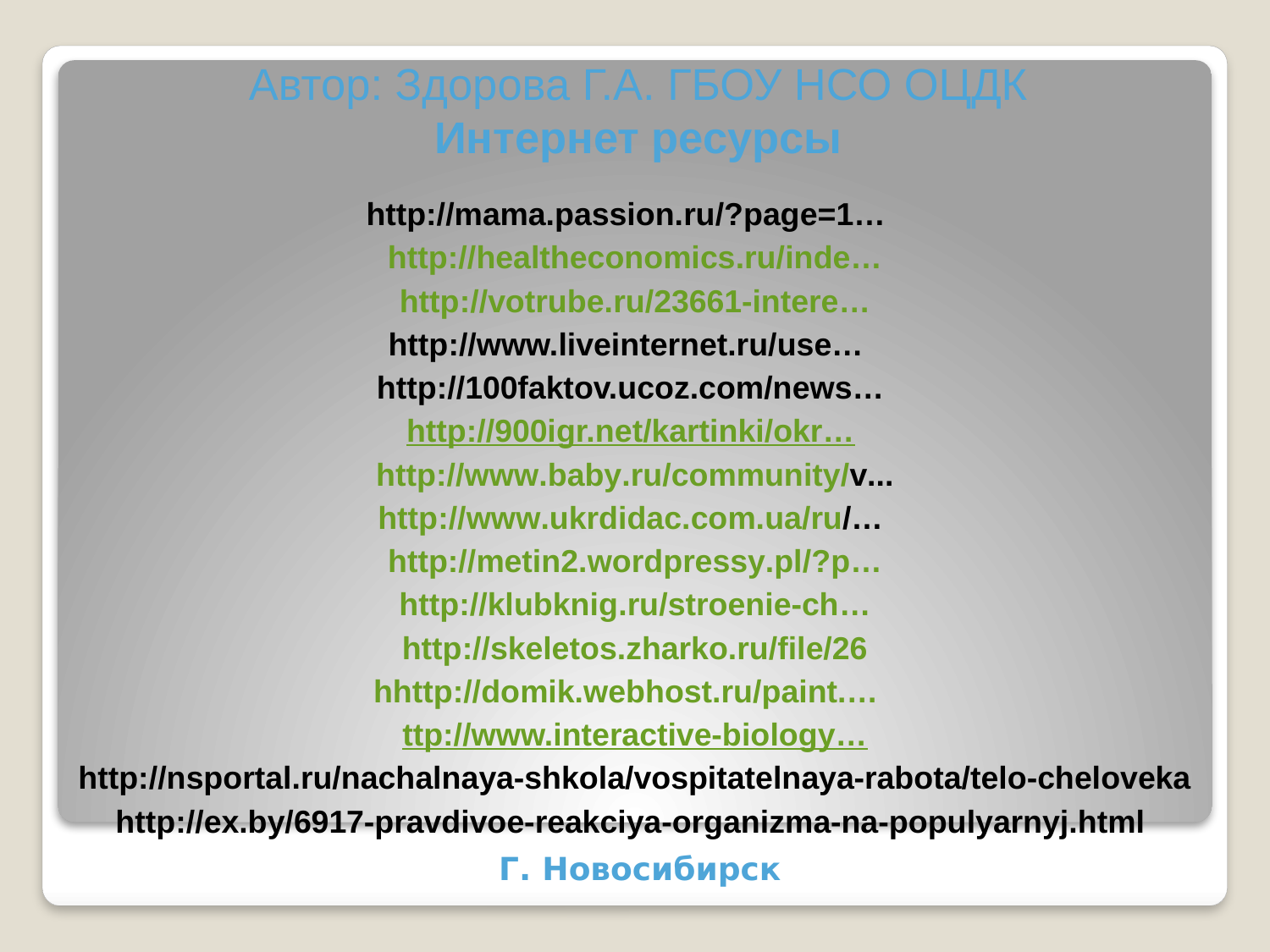

# Автор: Здорова Г.А. ГБОУ НСО ОЦДК Интернет ресурсы
http://mama.passion.ru/?page=1…
http://healtheconomics.ru/inde…
http://votrube.ru/23661-intere…
http://www.liveinternet.ru/use…
http://100faktov.ucoz.com/news…
http://900igr.net/kartinki/okr…
http://www.baby.ru/community/v...
http://www.ukrdidac.com.ua/ru/…
http://metin2.wordpressy.pl/?p…
http://klubknig.ru/stroenie-ch…
http://skeletos.zharko.ru/file/26
hhttp://domik.webhost.ru/paint.…
ttp://www.interactive-biology…
http://nsportal.ru/nachalnaya-shkola/vospitatelnaya-rabota/telo-cheloveka
http://ex.by/6917-pravdivoe-reakciya-organizma-na-populyarnyj.html

Г. Новосибирск